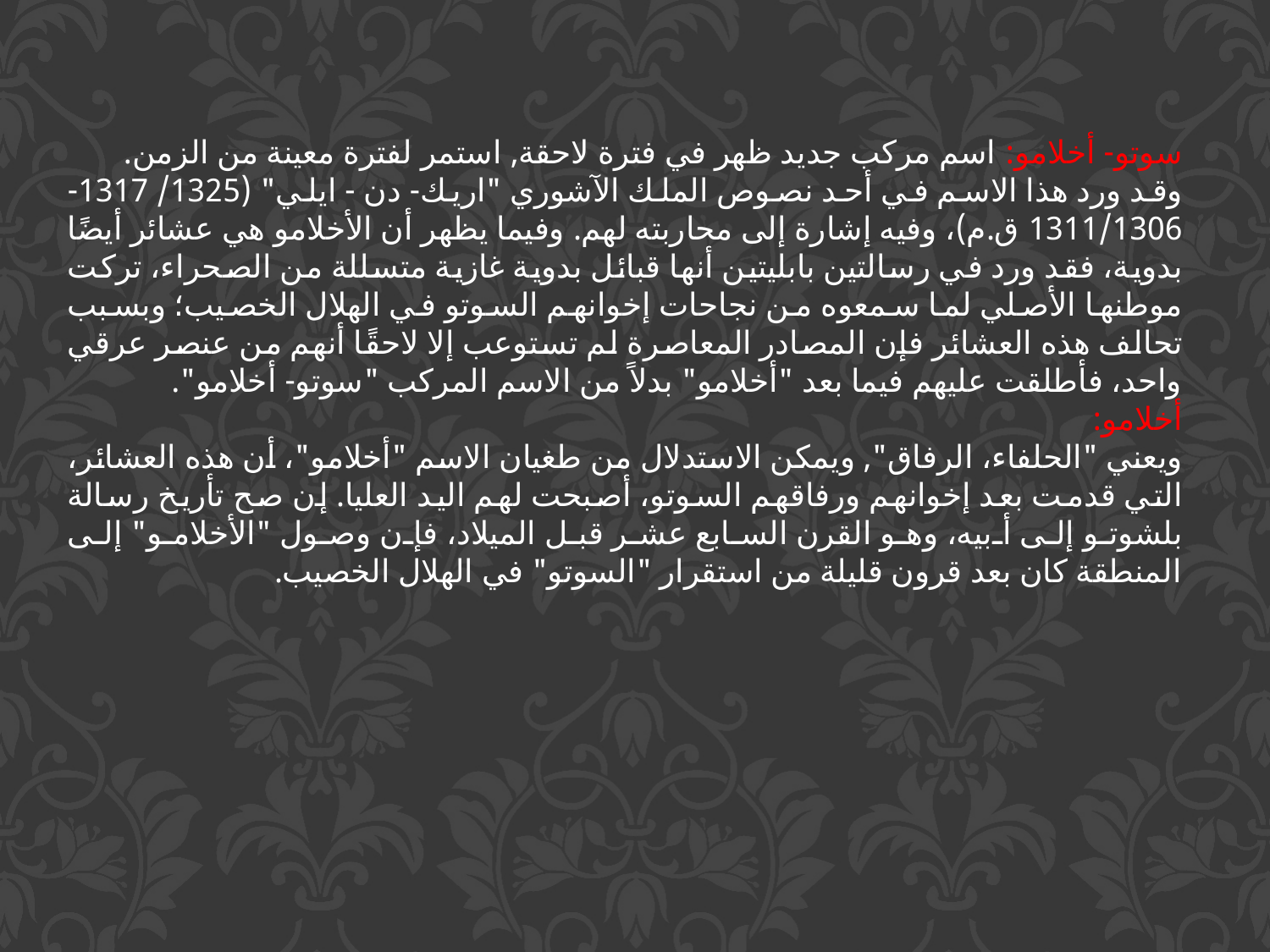

سوتو- أخلامو: اسم مركب جديد ظهر في فترة لاحقة, استمر لفترة معينة من الزمن.
وقد ورد هذا الاسم في أحد نصوص الملك الآشوري "اريك- دن - ايلي" (1325/ 1317- 1311/1306 ق.م)، وفيه إشارة إلى محاربته لهم. وفيما يظهر أن الأخلامو هي عشائر أيضًا بدوية، فقد ورد في رسالتين بابليتين أنها قبائل بدوية غازية متسللة من الصحراء، تركت موطنها الأصلي لما سمعوه من نجاحات إخوانهم السوتو في الهلال الخصيب؛ وبسبب تحالف هذه العشائر فإن المصادر المعاصرة لم تستوعب إلا لاحقًا أنهم من عنصر عرقي واحد، فأطلقت عليهم فيما بعد "أخلامو" بدلاً من الاسم المركب "سوتو- أخلامو".
أخلامو:
ويعني "الحلفاء، الرفاق", ويمكن الاستدلال من طغيان الاسم "أخلامو"، أن هذه العشائر، التي قدمت بعد إخوانهم ورفاقهم السوتو، أصبحت لهم اليد العليا. إن صح تأريخ رسالة بلشوتو إلى أبيه، وهو القرن السابع عشر قبل الميلاد، فإن وصول "الأخلامو" إلى المنطقة كان بعد قرون قليلة من استقرار "السوتو" في الهلال الخصيب.